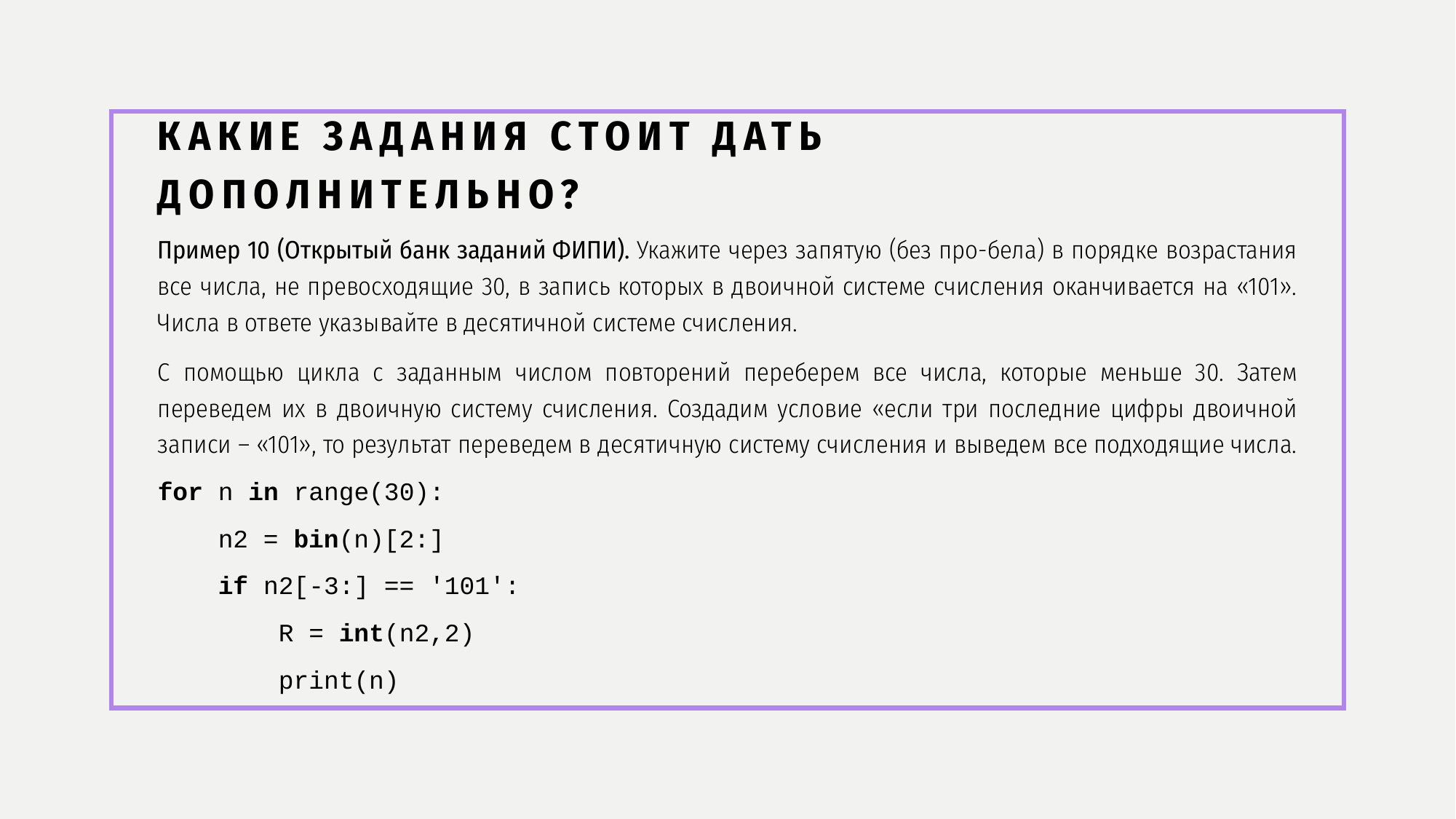

# Какие задания стоит дать дополнительно?
Пример 10 (Открытый банк заданий ФИПИ). Укажите через запятую (без про-бела) в порядке возрастания все числа, не превосходящие 30, в запись которых в двоичной системе счисления оканчивается на «101». Числа в ответе указывайте в десятичной системе счисления.
С помощью цикла с заданным числом повторений переберем все числа, которые меньше 30. Затем переведем их в двоичную систему счисления. Создадим условие «если три последние цифры двоичной записи – «101», то результат переведем в десятичную систему счисления и выведем все подходящие числа.
for n in range(30):
    n2 = bin(n)[2:]
    if n2[-3:] == '101':
        R = int(n2,2)
        print(n)